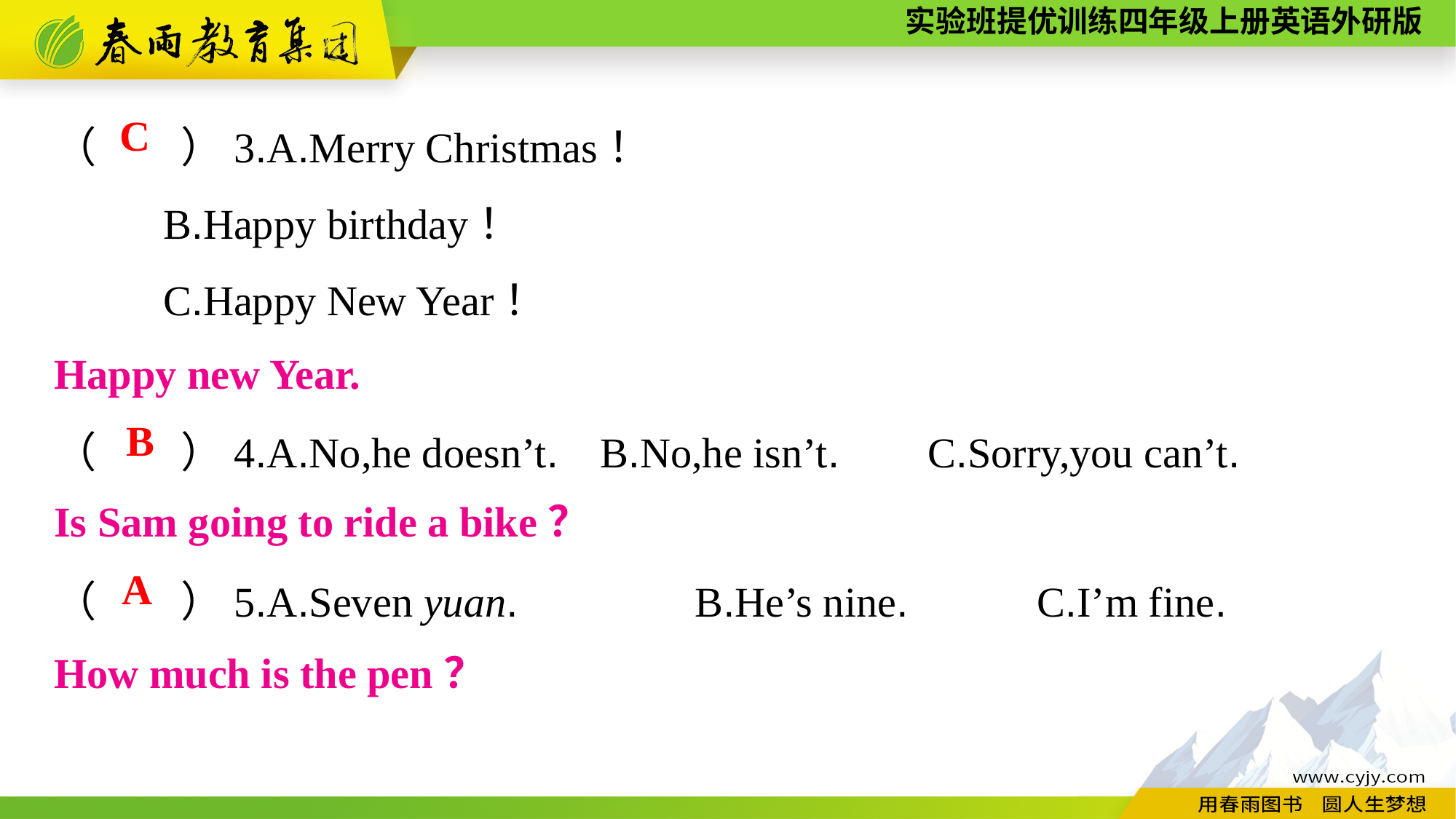

（　　）3.A.Merry Christmas！
	B.Happy birthday！
	C.Happy New Year！

（　　）4.A.No,he doesn’t.	B.No,he isn’t.	C.Sorry,you can’t.
C
Happy new Year.
B
Is Sam going to ride a bike？
（　　）5.A.Seven yuan.	　　B.He’s nine.     	C.I’m fine.
A
How much is the pen？